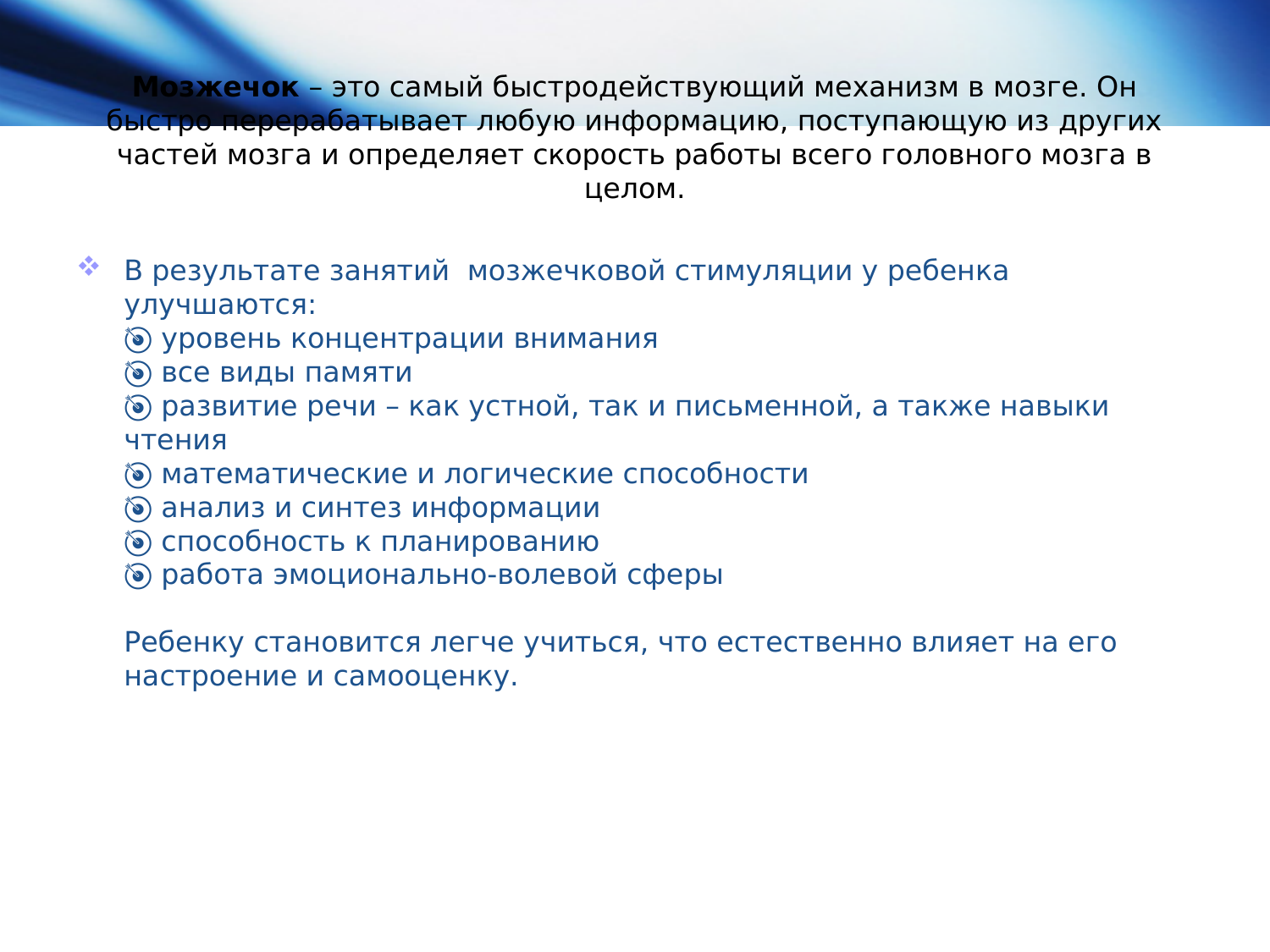

# Мозжечок – это самый быстродействующий механизм в мозге. Он быстро перерабатывает любую информацию, поступающую из других частей мозга и определяет скорость работы всего головного мозга в целом.
В результате занятий  мозжечковой стимуляции у ребенка улучшаются:
🎯 уровень концентрации внимания
🎯 все виды памяти
🎯 развитие речи – как устной, так и письменной, а также навыки чтения
🎯 математические и логические способности
🎯 анализ и синтез информации
🎯 способность к планированию
🎯 работа эмоционально-волевой сферы
⠀
Ребенку становится легче учиться, что естественно влияет на его настроение и самооценку.